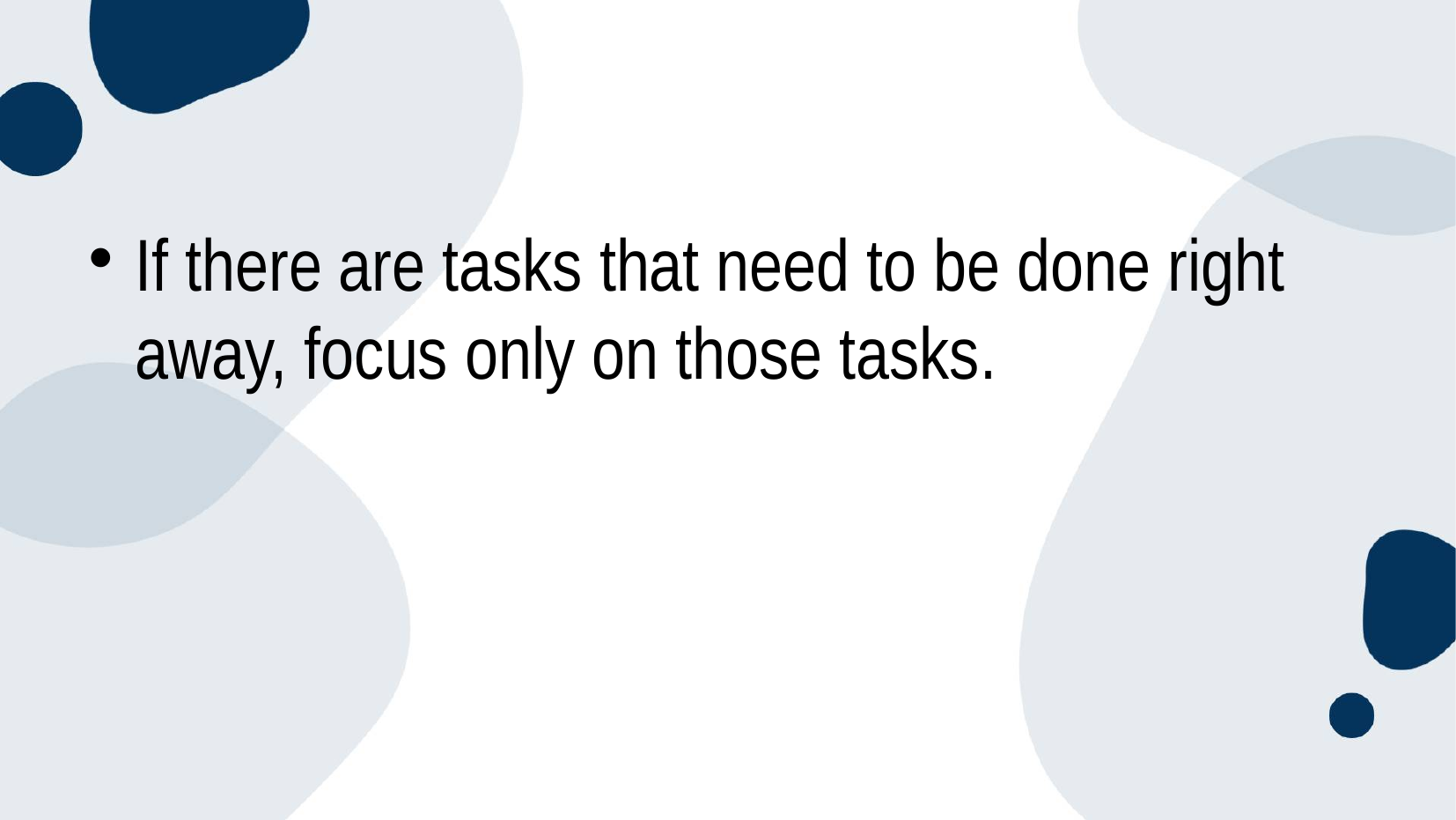

If there are tasks that need to be done right away, focus only on those tasks.